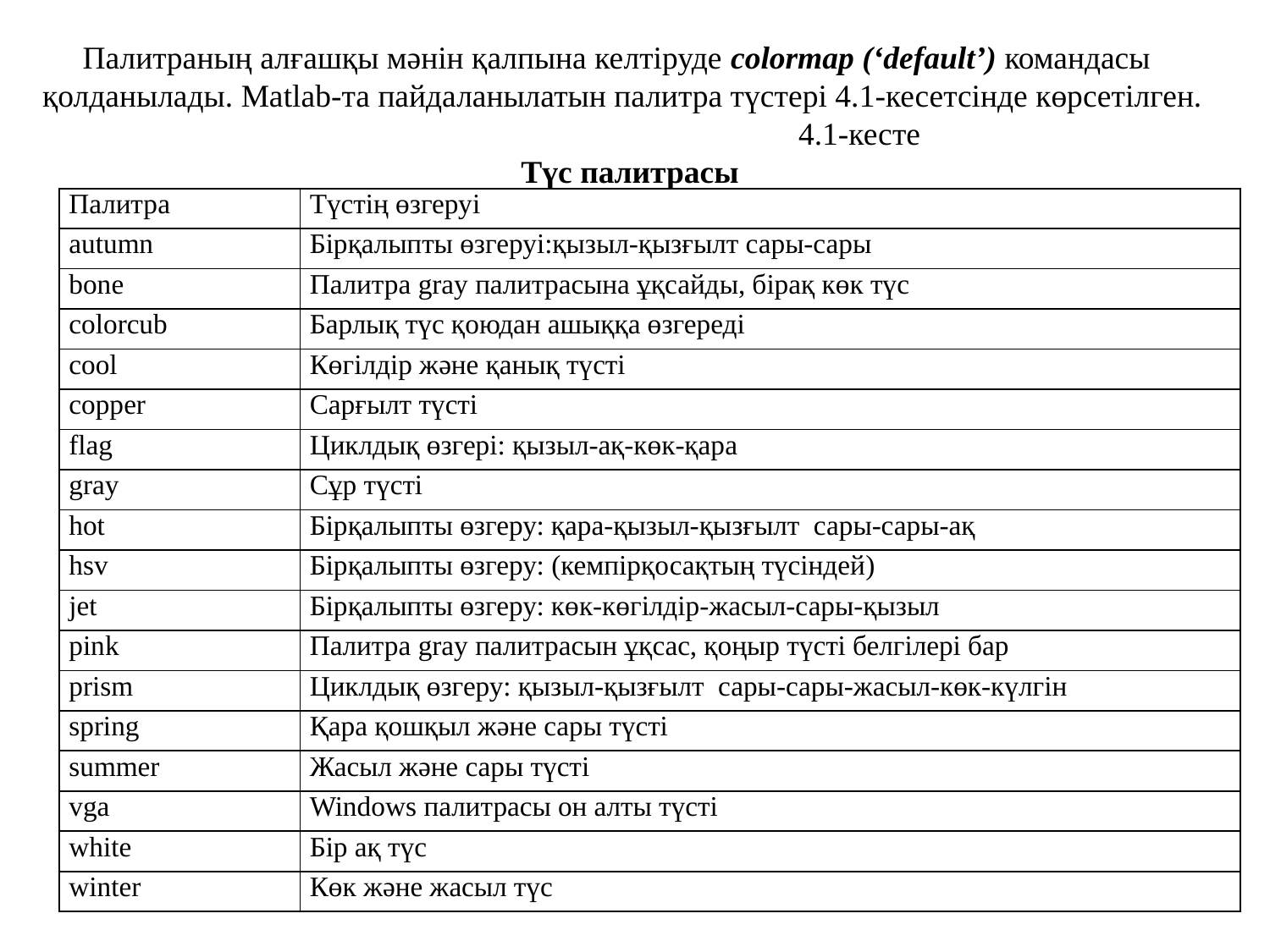

Палитраның алғашқы мәнін қалпына келтіруде colormap (‘default’) командасы қолданылады. Matlab-та пайдаланылатын палитра түстері 4.1-кесетсінде көрсетілген.
                                                                                              4.1-кесте
Түс палитрасы

| Палитра | Түстің өзгеруі |
| --- | --- |
| autumn | Бірқалыпты өзгеруі:қызыл-қызғылт сары-сары |
| bone | Палитра gray палитрасына ұқсайды, бірақ көк түс |
| colorcub | Барлық түс қоюдан ашыққа өзгереді |
| cool | Көгілдір және қанық түсті |
| copper | Сарғылт түсті |
| flag | Циклдық өзгері: қызыл-ақ-көк-қара |
| gray | Сұр түсті |
| hot | Бірқалыпты өзгеру: қара-қызыл-қызғылт сары-сары-ақ |
| hsv | Бірқалыпты өзгеру: (кемпірқосақтың түсіндей) |
| jet | Бірқалыпты өзгеру: көк-көгілдір-жасыл-сары-қызыл |
| pink | Палитра gray палитрасын ұқсас, қоңыр түсті белгілері бар |
| prism | Циклдық өзгеру: қызыл-қызғылт сары-сары-жасыл-көк-күлгін |
| spring | Қара қошқыл және сары түсті |
| summer | Жасыл және сары түсті |
| vga | Windows палитрасы он алты түсті |
| white | Бір ақ түс |
| winter | Көк және жасыл түс |